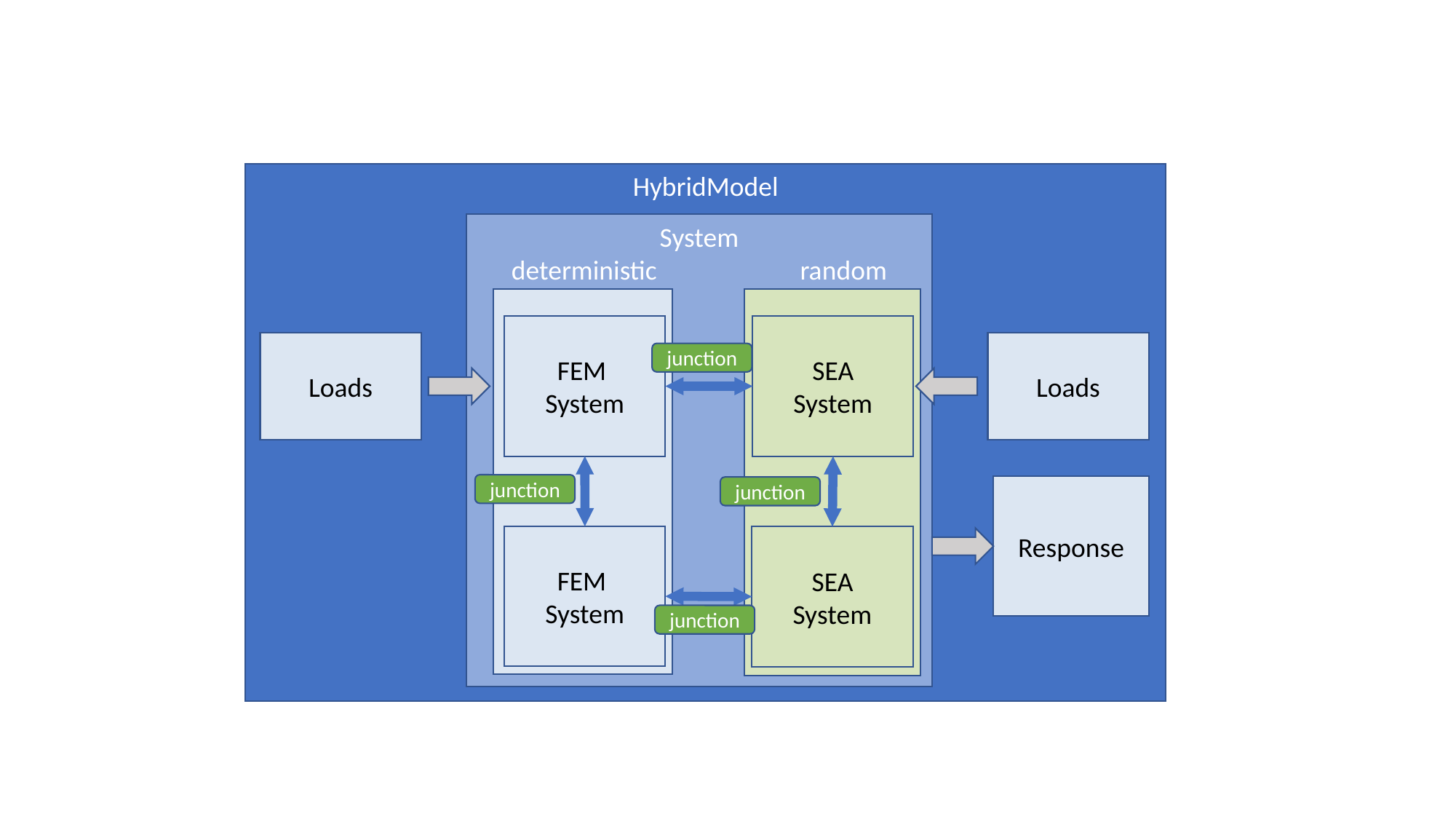

HybridModel
System
deterministic	random

FEM
System
SEA
System
Loads
Loads
junction

junction
Response
junction
FEM
System
SEA
System

junction